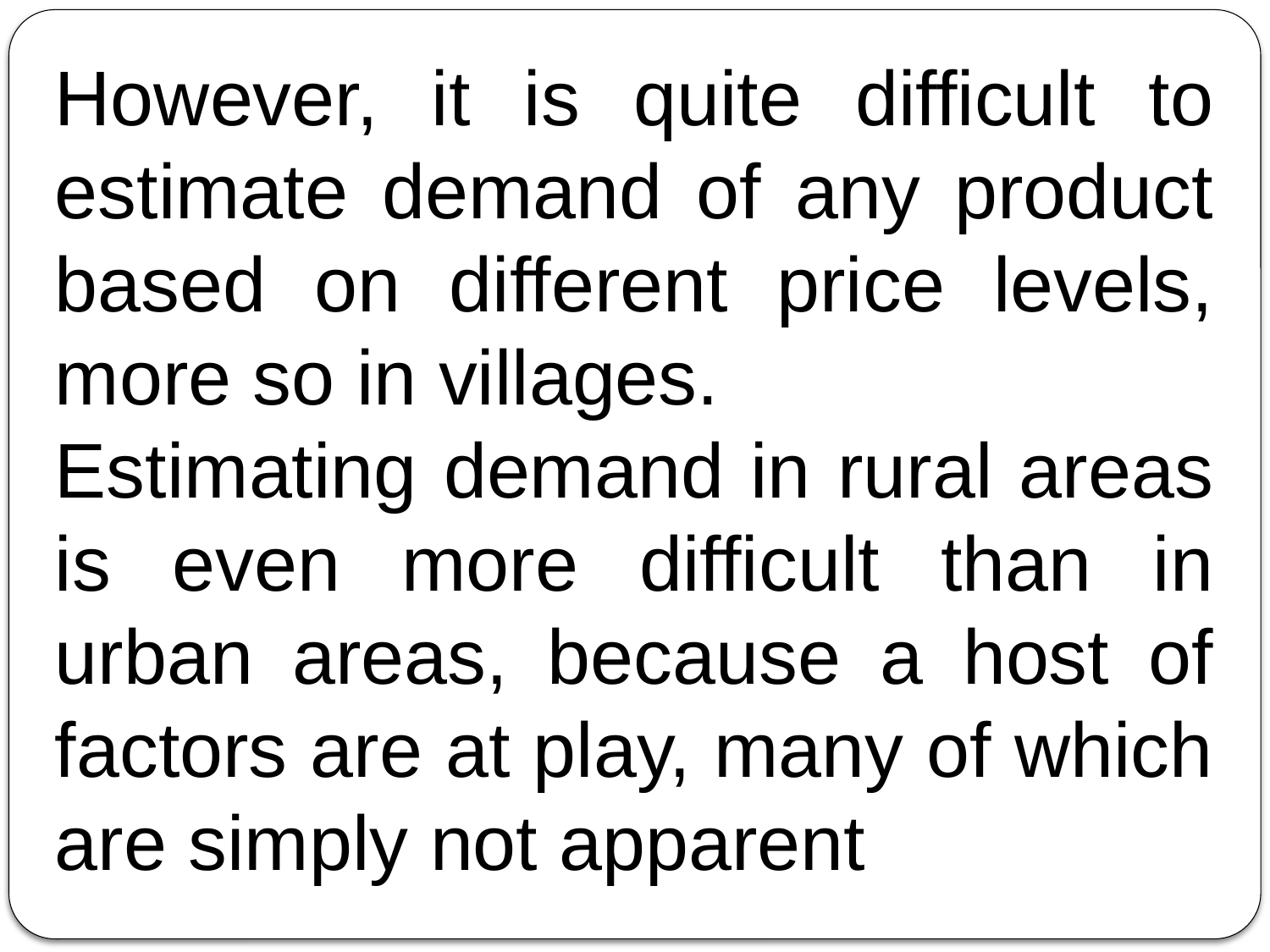

However, it is quite difficult to estimate demand of any product based on different price levels, more so in villages.
Estimating demand in rural areas is even more difficult than in urban areas, because a host of factors are at play, many of which are simply not apparent